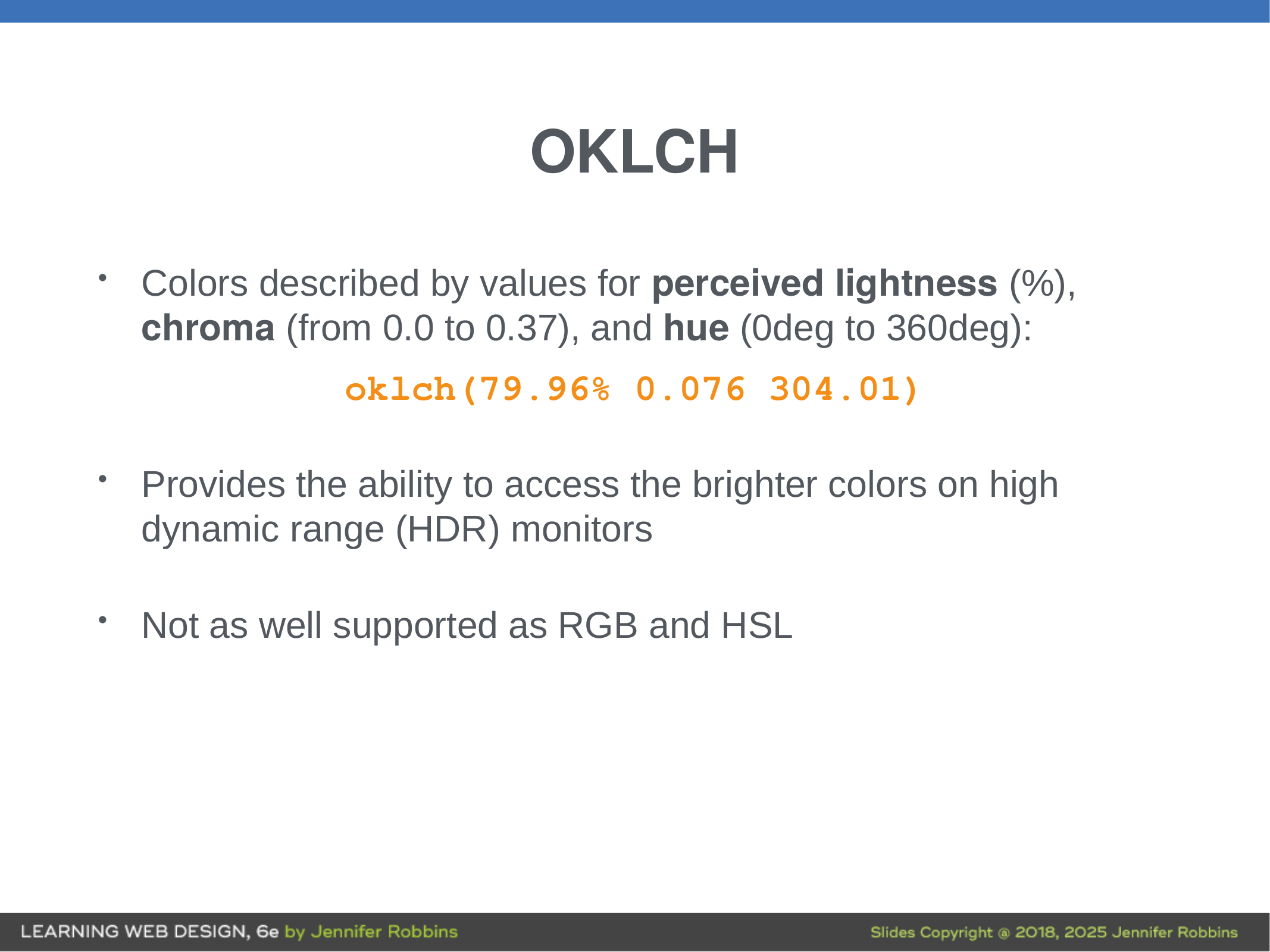

# OKLCH
Colors described by values for perceived lightness (%), chroma (from 0.0 to 0.37), and hue (0deg to 360deg):
oklch(79.96% 0.076 304.01)
Provides the ability to access the brighter colors on high dynamic range (HDR) monitors
Not as well supported as RGB and HSL